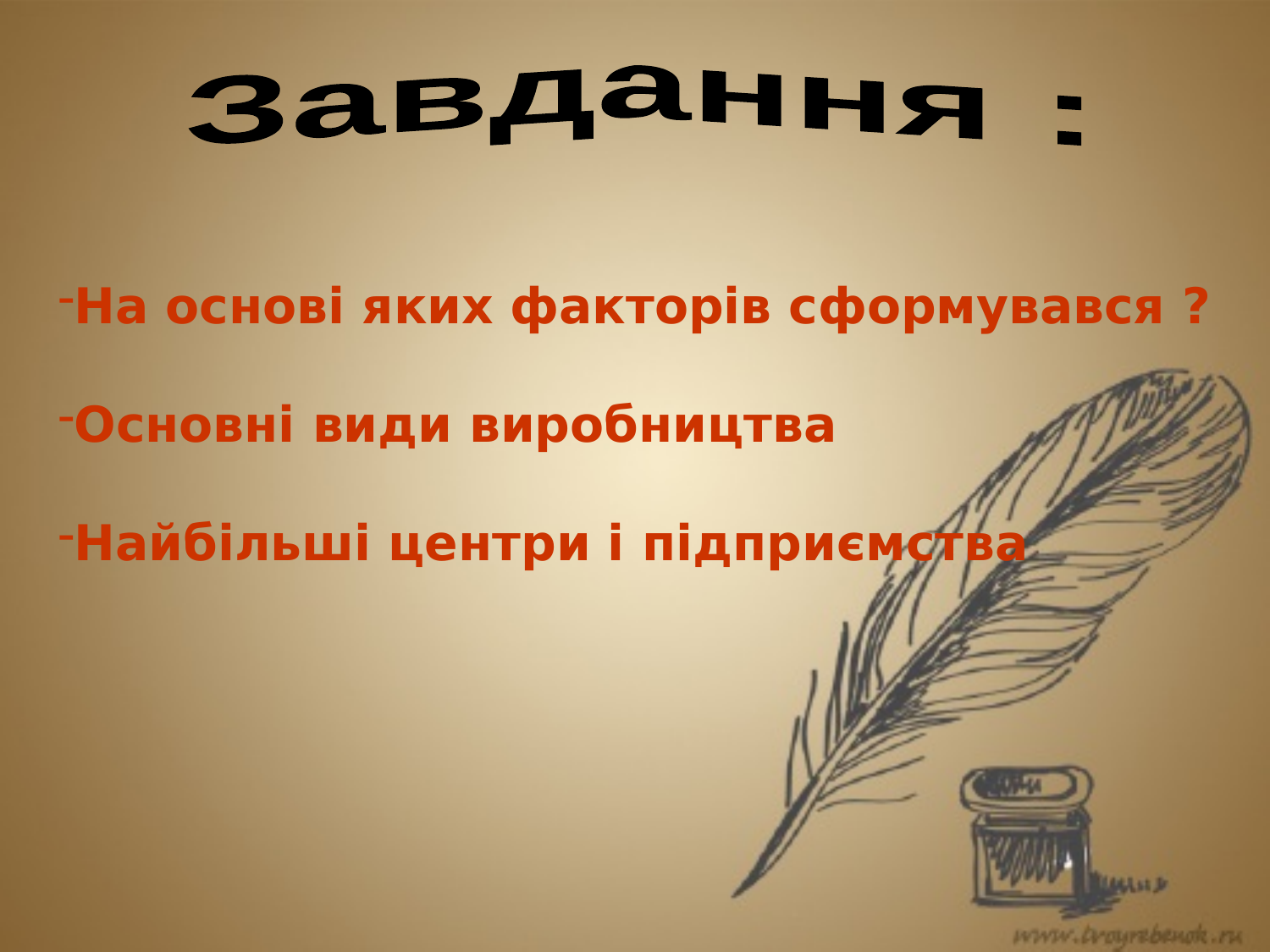

Завдання :
На основі яких факторів сформувався ?

Основні види виробництва

Найбільші центри і підприємства